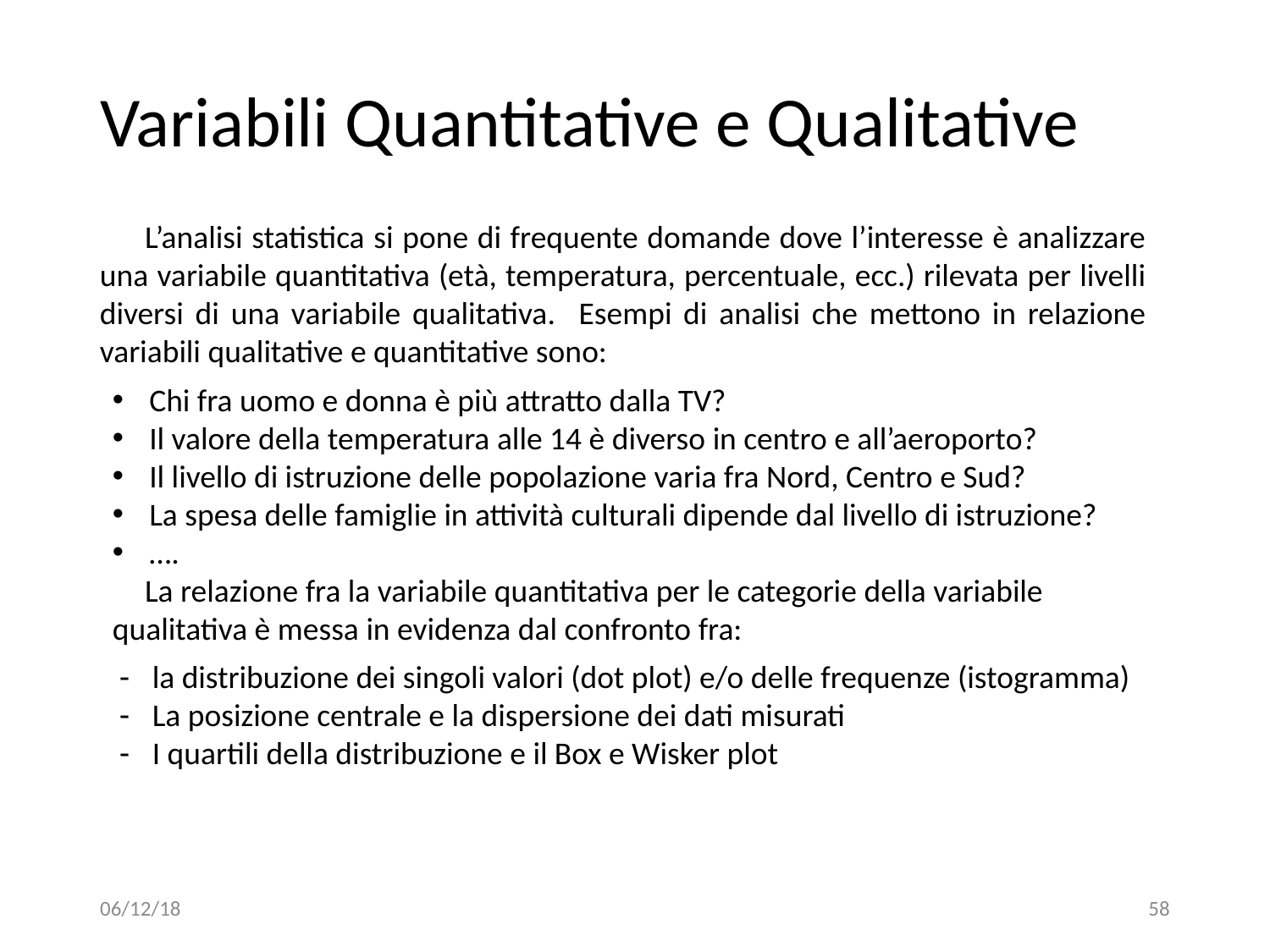

# Variabili Quantitative e Qualitative
L’analisi statistica si pone di frequente domande dove l’interesse è analizzare una variabile quantitativa (età, temperatura, percentuale, ecc.) rilevata per livelli diversi di una variabile qualitativa.  Esempi di analisi che mettono in relazione variabili qualitative e quantitative sono:
Chi fra uomo e donna è più attratto dalla TV?
Il valore della temperatura alle 14 è diverso in centro e all’aeroporto?
Il livello di istruzione delle popolazione varia fra Nord, Centro e Sud?
La spesa delle famiglie in attività culturali dipende dal livello di istruzione?
….
La relazione fra la variabile quantitativa per le categorie della variabile qualitativa è messa in evidenza dal confronto fra:
la distribuzione dei singoli valori (dot plot) e/o delle frequenze (istogramma)
La posizione centrale e la dispersione dei dati misurati
I quartili della distribuzione e il Box e Wisker plot
06/12/18
58